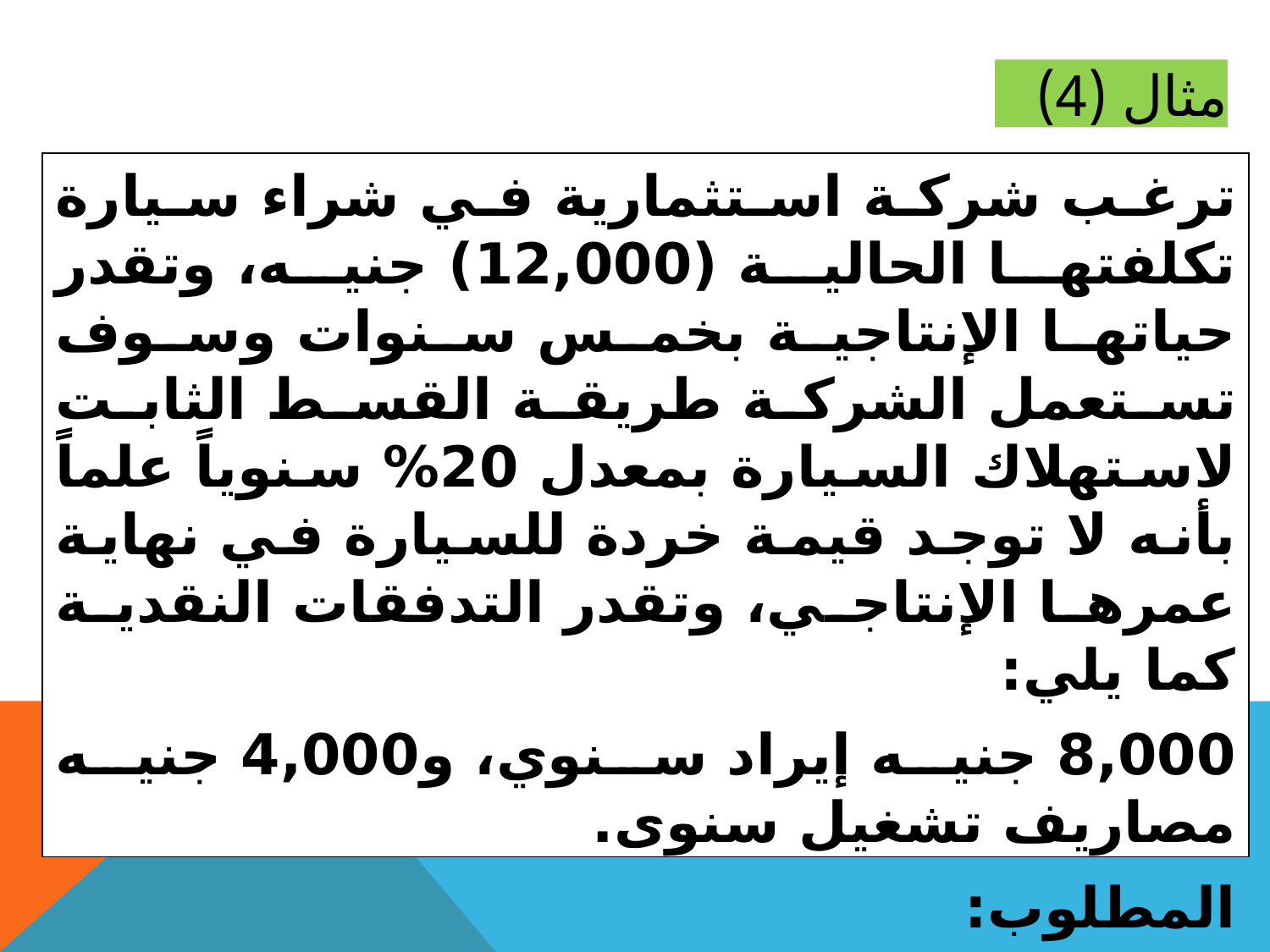

مثال (4)

ترغب شركة استثمارية في شراء سيارة تكلفتها الحالية (12,000) جنيه، وتقدر حياتها الإنتاجية بخمس سنوات وسوف تستعمل الشركة طريقة القسط الثابت لاستهلاك السيارة بمعدل 20% سنوياً علماً بأنه لا توجد قيمة خردة للسيارة في نهاية عمرها الإنتاجي، وتقدر التدفقات النقدية كما يلي:
8,000 جنيه إيراد سنوي، و4,000 جنيه مصاريف تشغيل سنوى.
المطلوب:
تحديد فترة الاسترداد، بافتراض أن التدفقات النقدية تحدث في نهاية العام المالي وأن معدل الضريبة على الأرباح هو (30%)